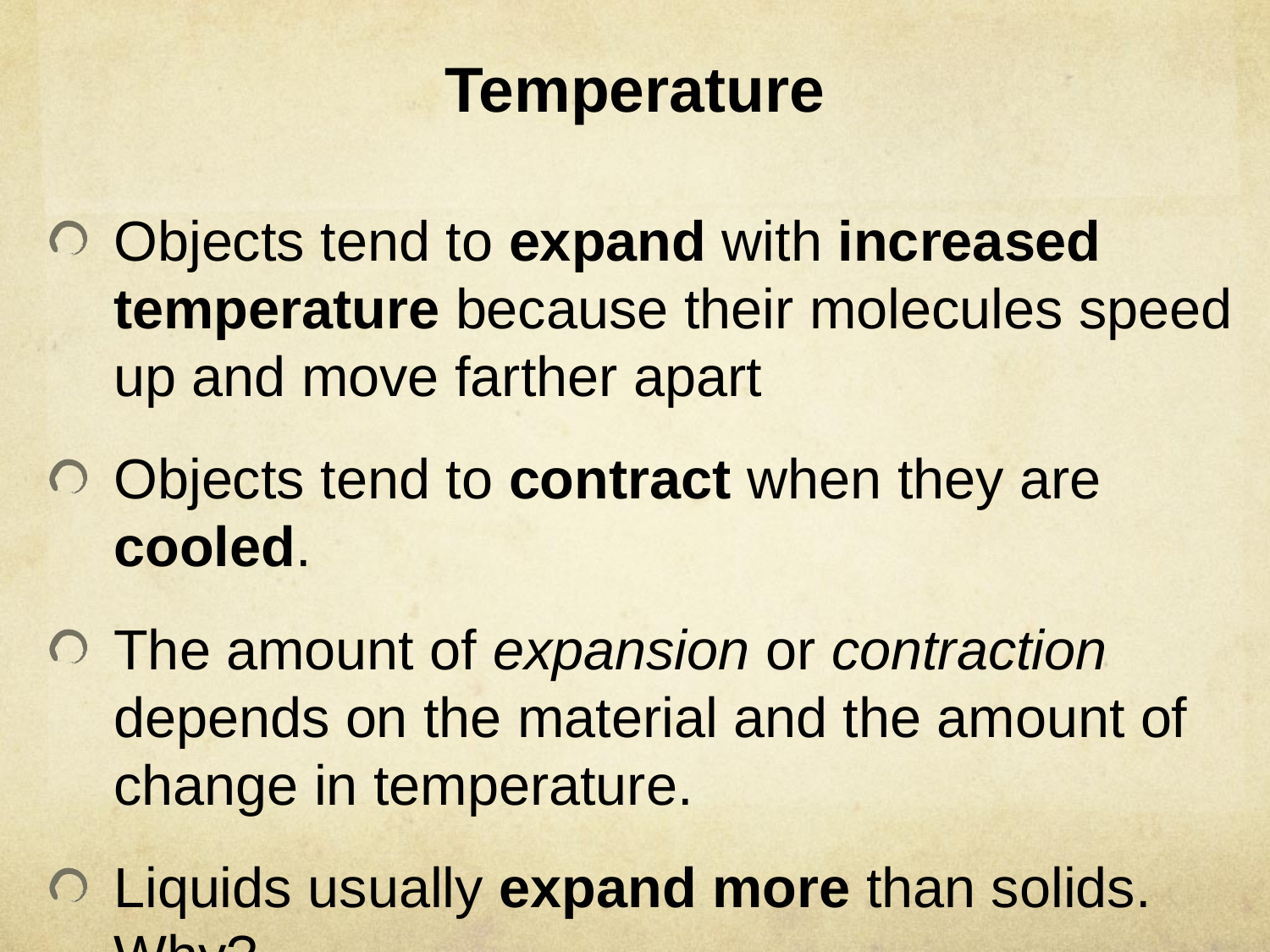

# Temperature
Objects tend to expand with increased temperature because their molecules speed up and move farther apart
Objects tend to contract when they are cooled.
The amount of expansion or contraction depends on the material and the amount of change in temperature.
Liquids usually expand more than solids. Why?